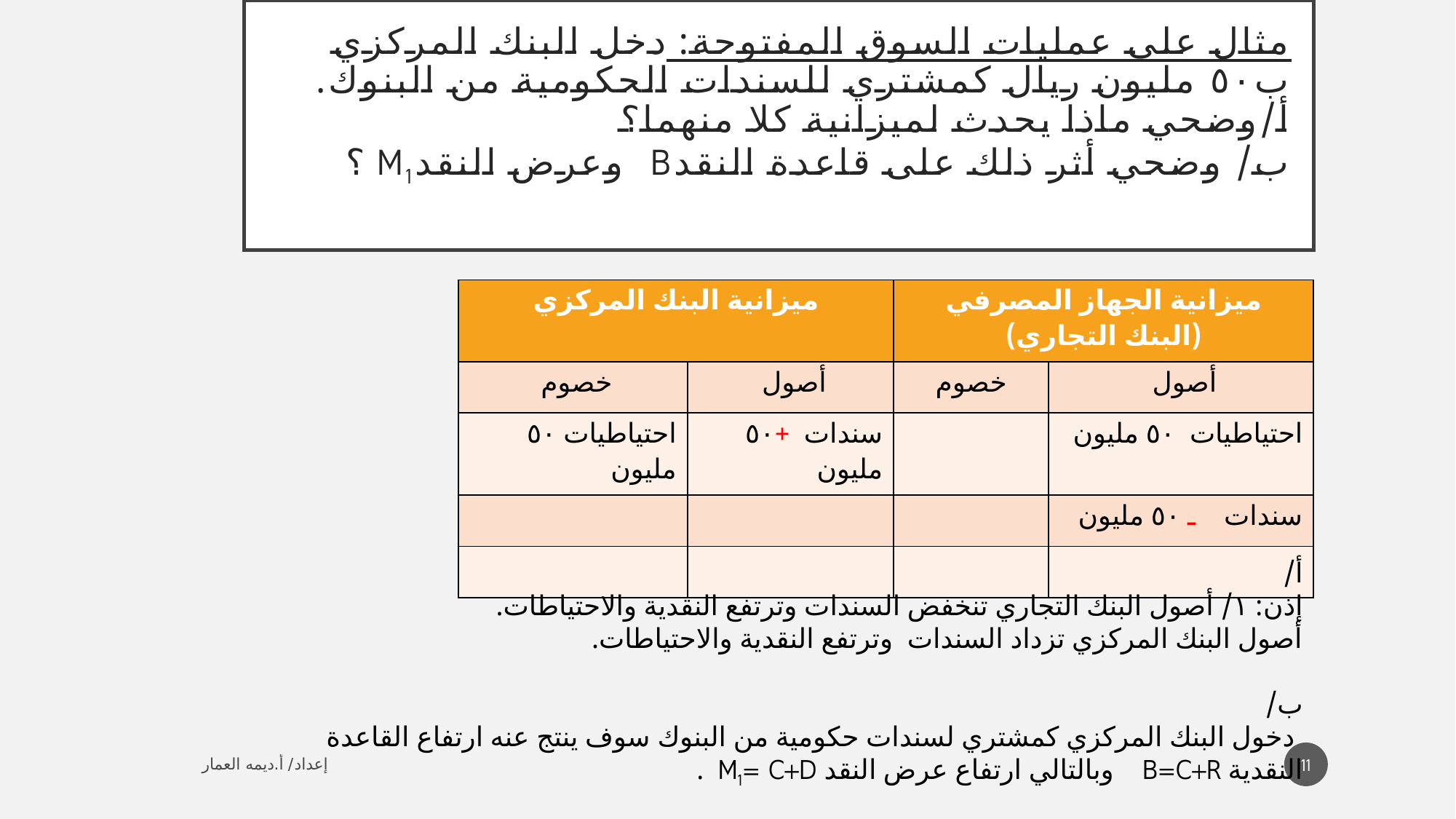

# مثال على عمليات السوق المفتوحة: دخل البنك المركزي ب٥٠ مليون ريال كمشتري للسندات الحكومية من البنوك. أ/وضحي ماذا يحدث لميزانية كلا منهما؟ ب/ وضحي أثر ذلك على قاعدة النقدB  وعرض النقدM1 ؟
| ميزانية البنك المركزي |  | ميزانية الجهاز المصرفي (البنك التجاري) |  |
| --- | --- | --- | --- |
| خصوم | أصول | خصوم | أصول |
| احتياطيات ٥٠ مليون | سندات +٥٠ مليون |  | احتياطيات ٥٠ مليون |
|  |  |  | سندات ـ ٥٠ مليون |
|  |  |  |  |
أ/
إذن: ١/ أصول البنك التجاري تنخفض السندات وترتفع النقدية والاحتياطات.
أصول البنك المركزي تزداد السندات  وترتفع النقدية والاحتياطات.

ب/
 دخول البنك المركزي كمشتري لسندات حكومية من البنوك سوف ينتج عنه ارتفاع القاعدة النقدية B=C+R    وبالتالي ارتفاع عرض النقد M1= C+D  .

11
إعداد/ أ.ديمه العمار